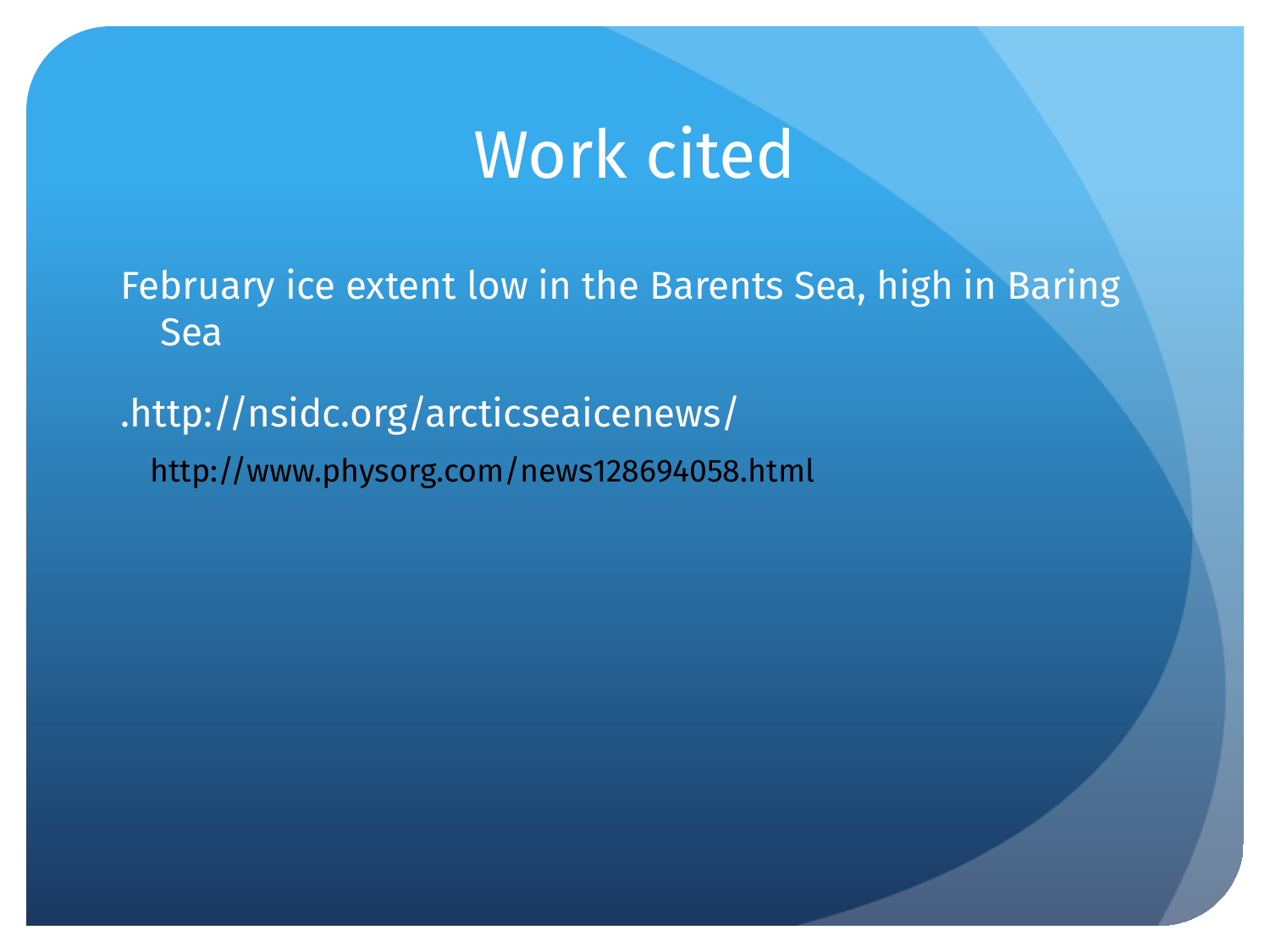

# Work cited
February ice extent low in the Barents Sea, high in Baring Sea
.http://nsidc.org/arcticseaicenews/

http://www.physorg.com/news128694058.html